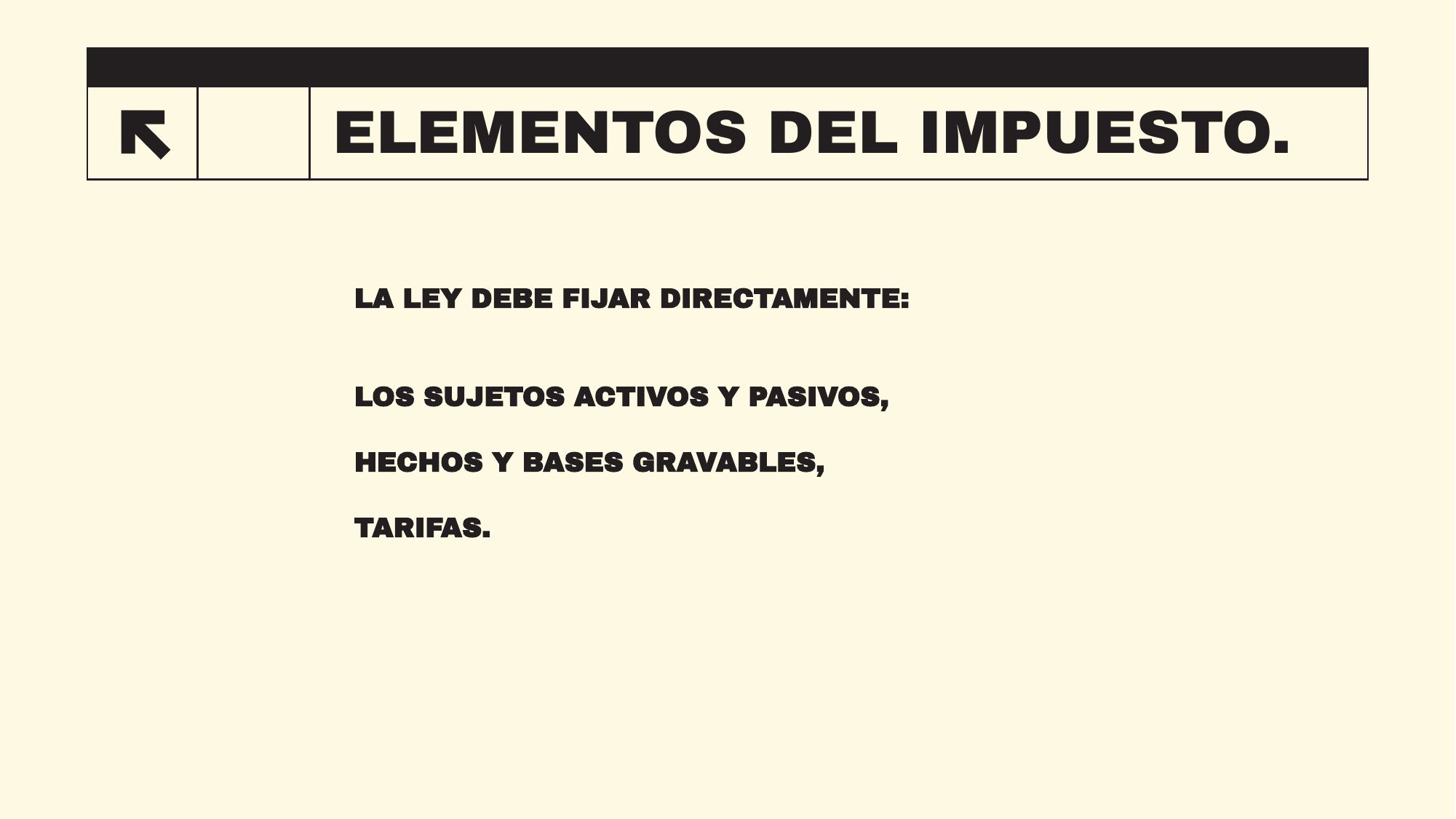

# ELEMENTOS DEL IMPUESTO.

23
LA LEY DEBE FIJAR DIRECTAMENTE:

LOS SUJETOS ACTIVOS Y PASIVOS,

HECHOS Y BASES GRAVABLES,

TARIFAS.